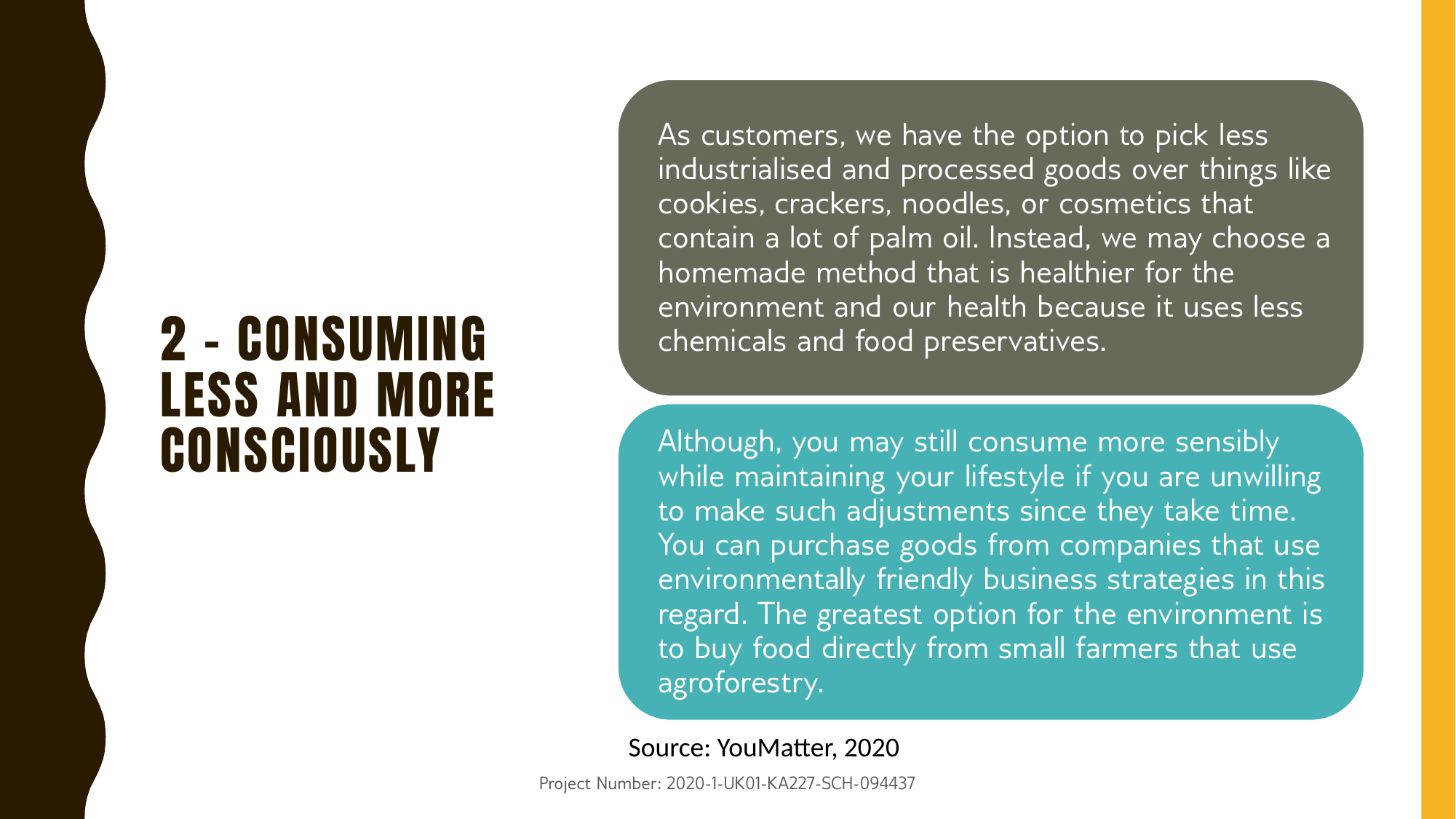

# 2 – Consuming Less and More Consciously
As customers, we have the option to pick less industrialised and processed goods over things like cookies, crackers, noodles, or cosmetics that contain a lot of palm oil. Instead, we may choose a homemade method that is healthier for the environment and our health because it uses less chemicals and food preservatives.
Although, you may still consume more sensibly while maintaining your lifestyle if you are unwilling to make such adjustments since they take time. You can purchase goods from companies that use environmentally friendly business strategies in this regard. The greatest option for the environment is to buy food directly from small farmers that use agroforestry.
Source: YouMatter, 2020
Project Number: 2020-1-UK01-KA227-SCH-094437